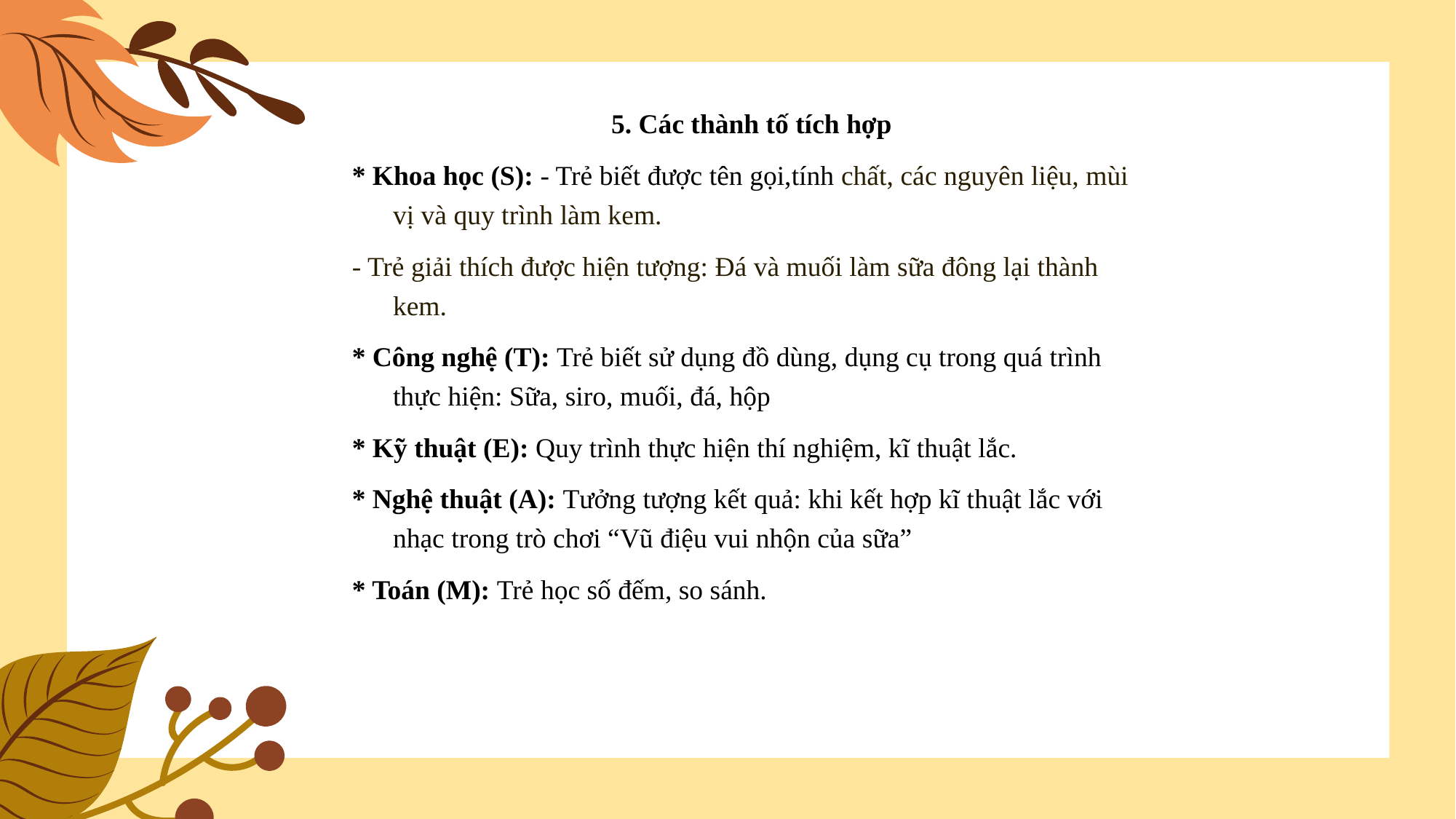

5. Các thành tố tích hợp
* Khoa học (S): - Trẻ biết được tên gọi,tính chất, các nguyên liệu, mùi vị và quy trình làm kem.
- Trẻ giải thích được hiện tượng: Đá và muối làm sữa đông lại thành kem.
* Công nghệ (T): Trẻ biết sử dụng đồ dùng, dụng cụ trong quá trình thực hiện: Sữa, siro, muối, đá, hộp
* Kỹ thuật (E): Quy trình thực hiện thí nghiệm, kĩ thuật lắc.
* Nghệ thuật (A): Tưởng tượng kết quả: khi kết hợp kĩ thuật lắc với nhạc trong trò chơi “Vũ điệu vui nhộn của sữa”
* Toán (M): Trẻ học số đếm, so sánh.